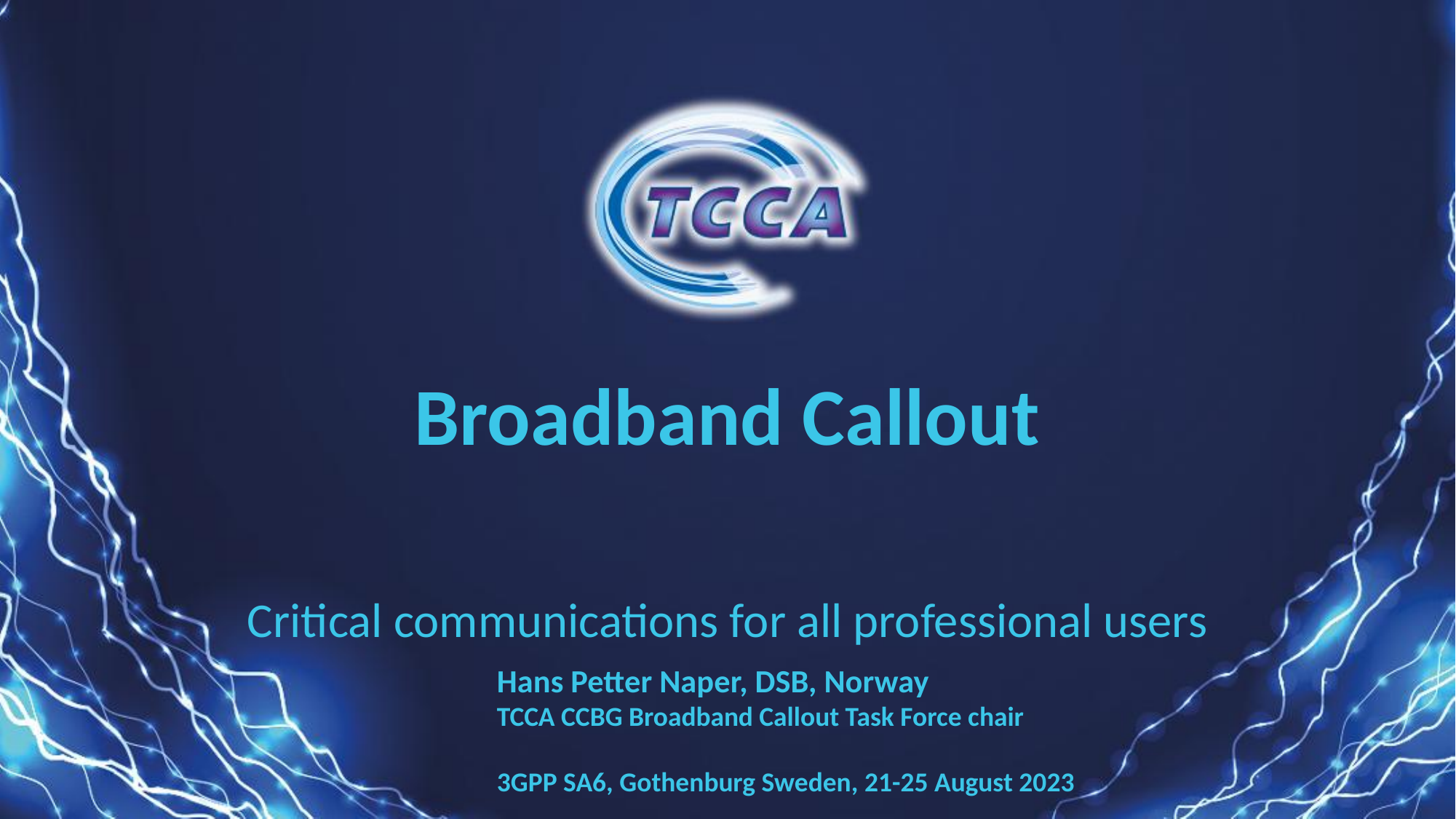

# Broadband Callout
Hans Petter Naper, DSB, Norway
TCCA CCBG Broadband Callout Task Force chair

3GPP SA6, Gothenburg Sweden, 21-25 August 2023